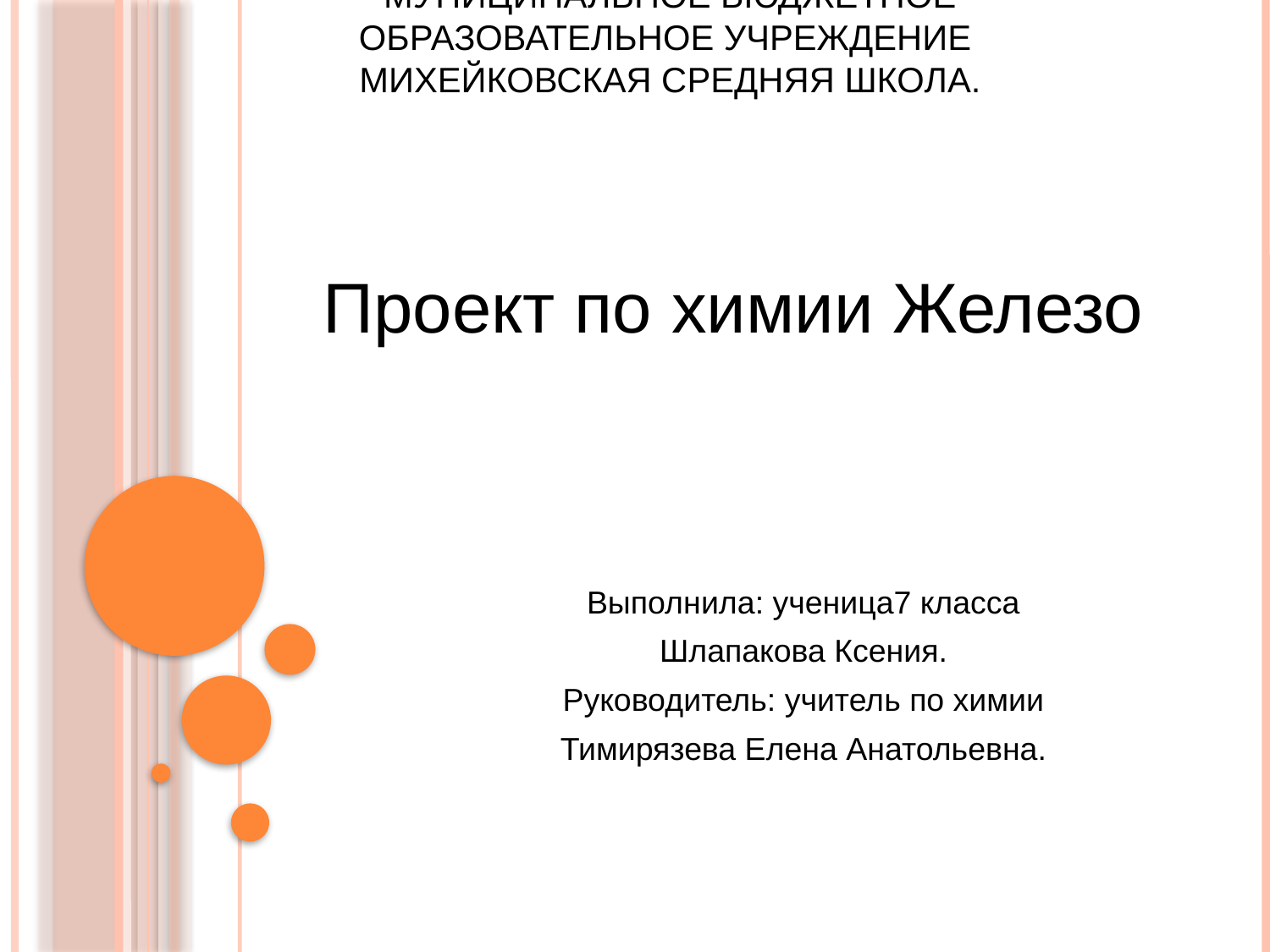

# Муниципальное бюджетное образовательное учреждение  Михейковская средняя школа.
Проект по химии Железо
Выполнила: ученица7 класса
Шлапакова Ксения.
Руководитель: учитель по химии
Тимирязева Елена Анатольевна.